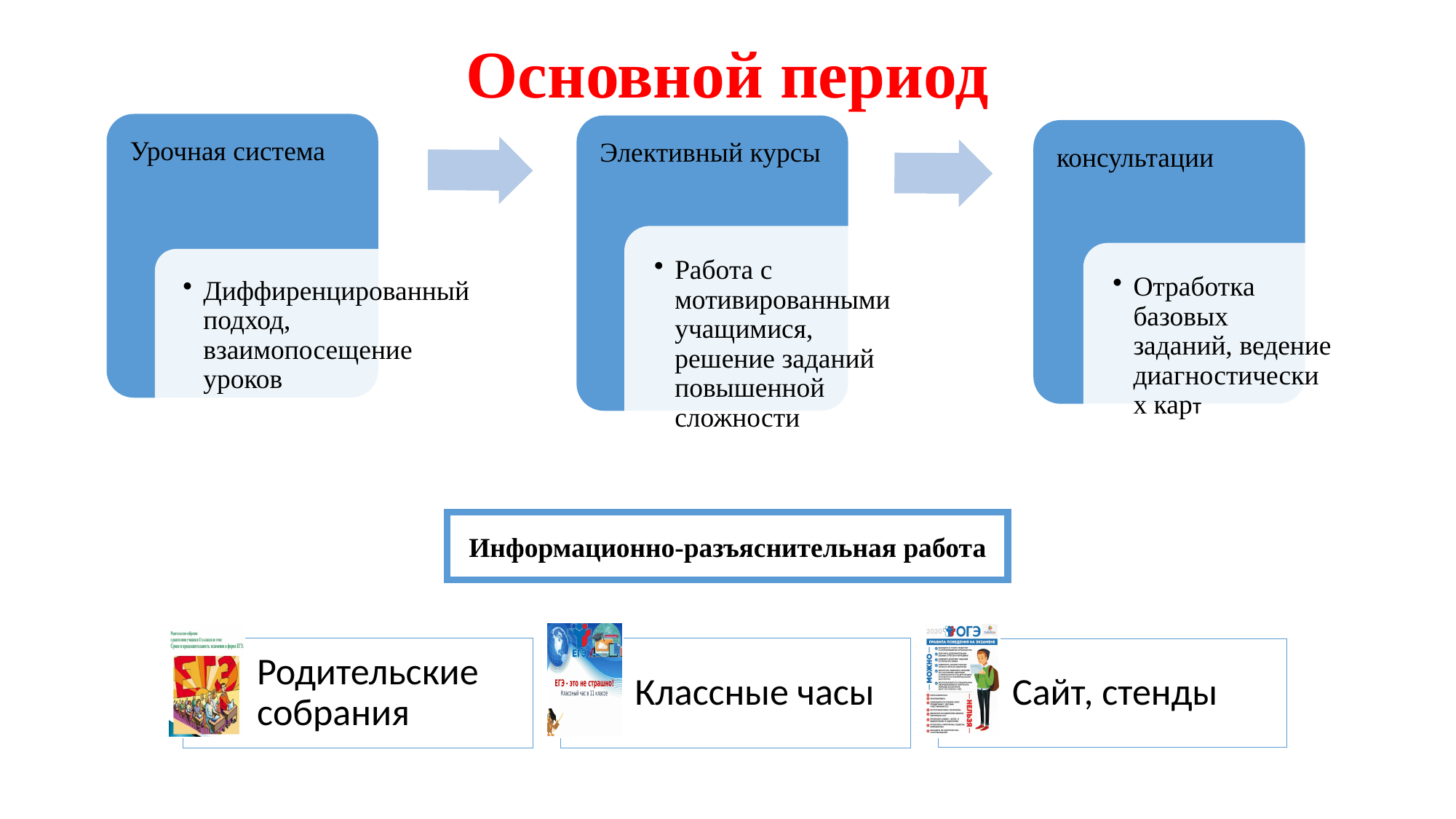

# Основной период
Урочная система
Диффиренцированный подход, взаимопосещение уроков

Элективный курсы
Работа с мотивированными учащимися, решение заданий повышенной сложности

консультации
Отработка базовых заданий, ведение диагностических карт
Информационно-разъяснительная работа
Родительские собрания
Классные часы
Сайт, стенды